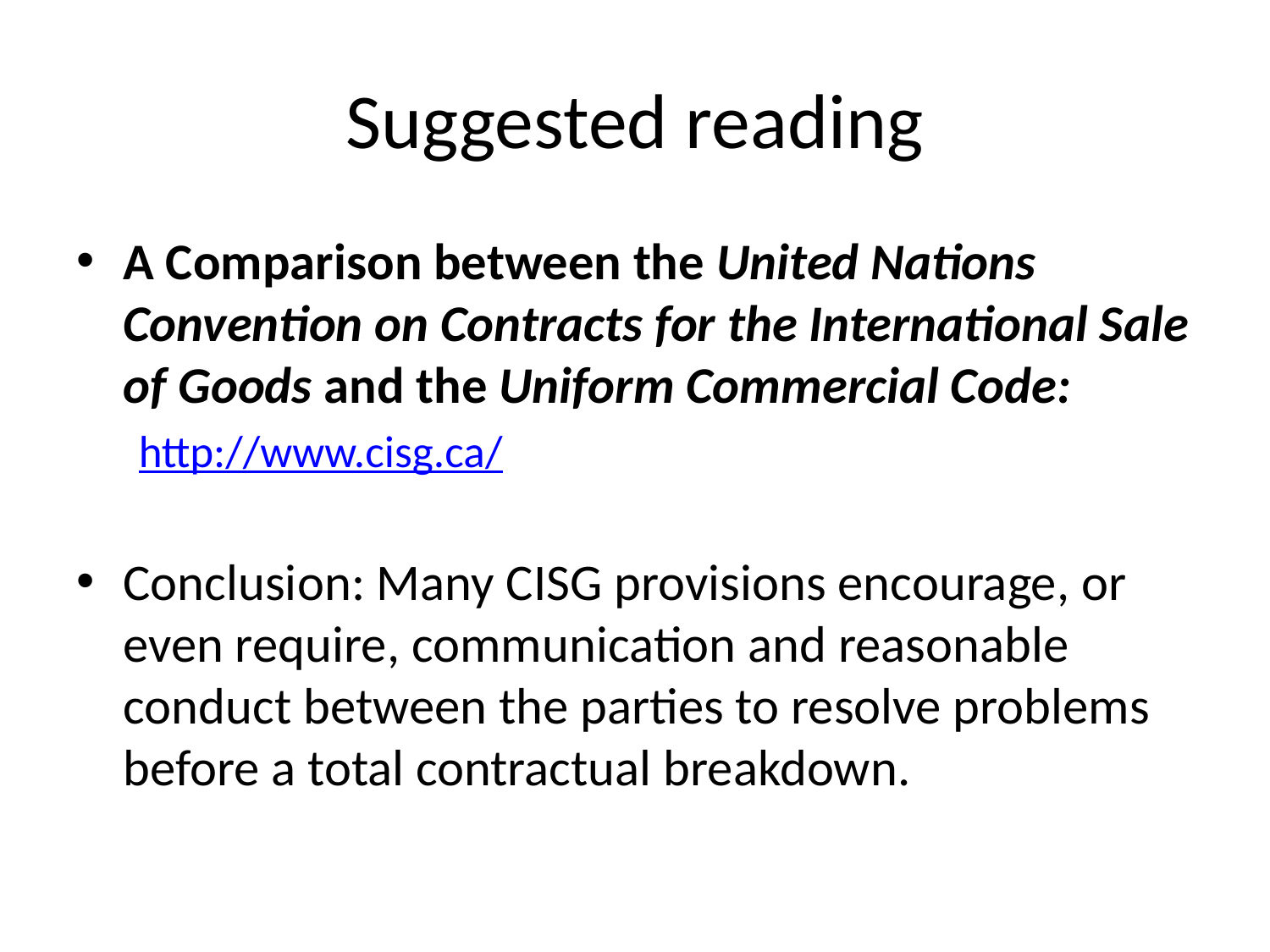

# Suggested reading
A Comparison between the United Nations Convention on Contracts for the International Sale of Goods and the Uniform Commercial Code:
http://www.cisg.ca/

Conclusion: Many CISG provisions encourage, or even require, communication and reasonable conduct between the parties to resolve problems before a total contractual breakdown.